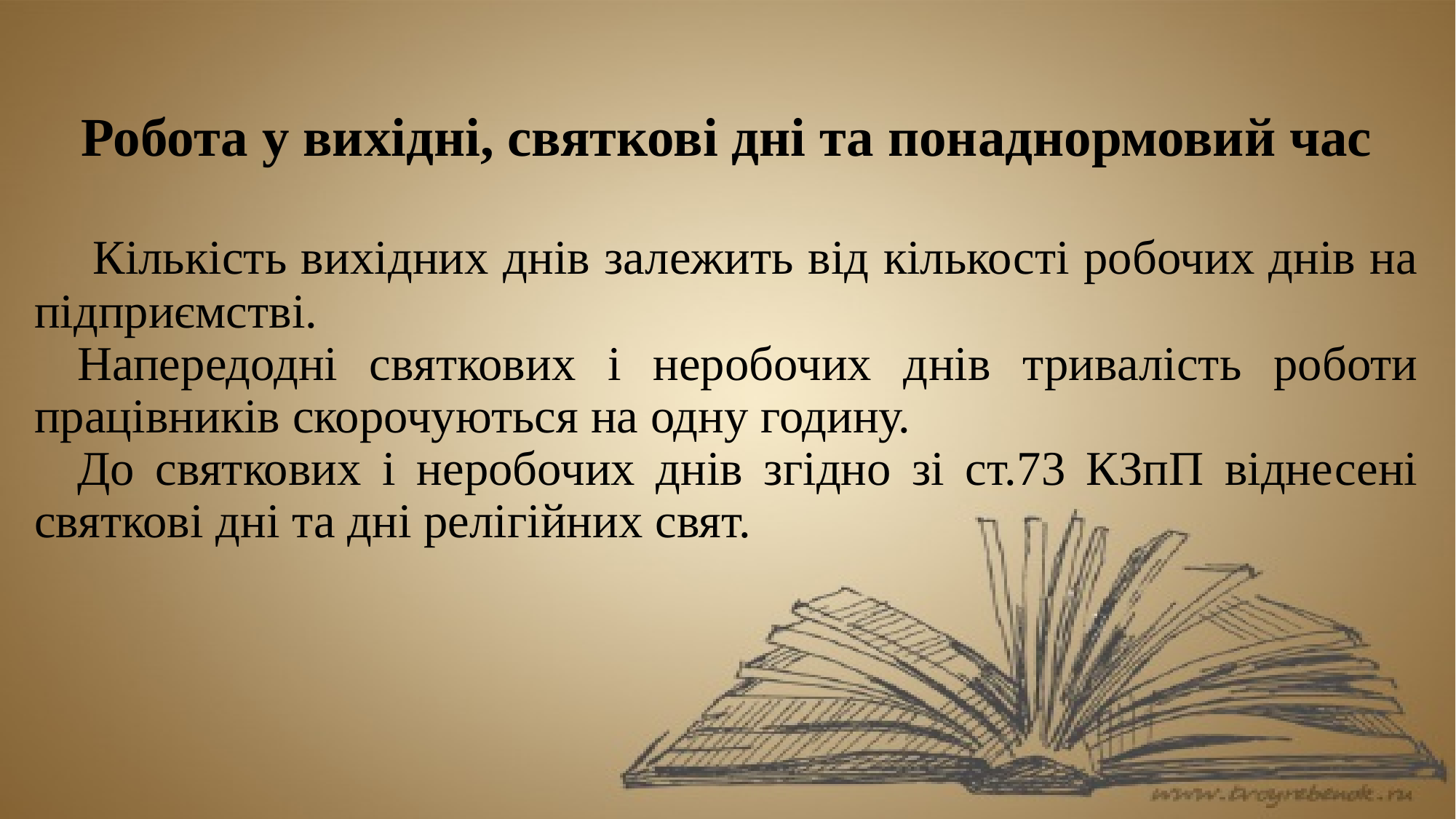

Робота у вихідні, святкові дні та понаднормовий час

 Кількість вихідних днів залежить від кількості робочих днів на підприємстві.
Напередодні святкових і неробочих днів тривалість роботи працівників скорочуються на одну годину.
До святкових і неробочих днів згідно зі ст.73 КЗпП віднесені святкові дні та дні релігійних свят.